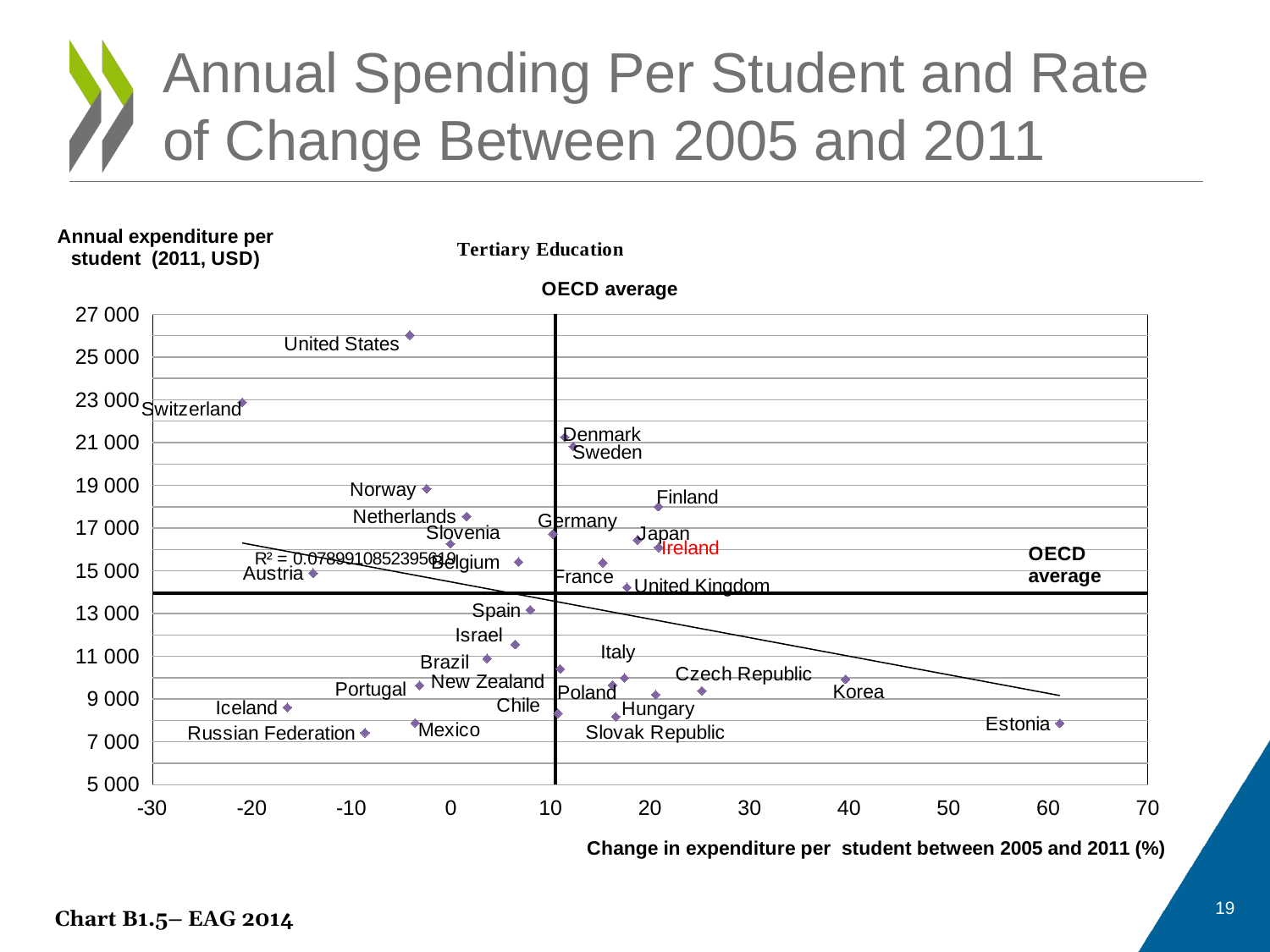

# Annual Spending Per Student and Rate of Change Between 2005 and 2011

### Chart

| Category | Tertiary education |
|---|---|
19
Chart B1.5– EAG 2014